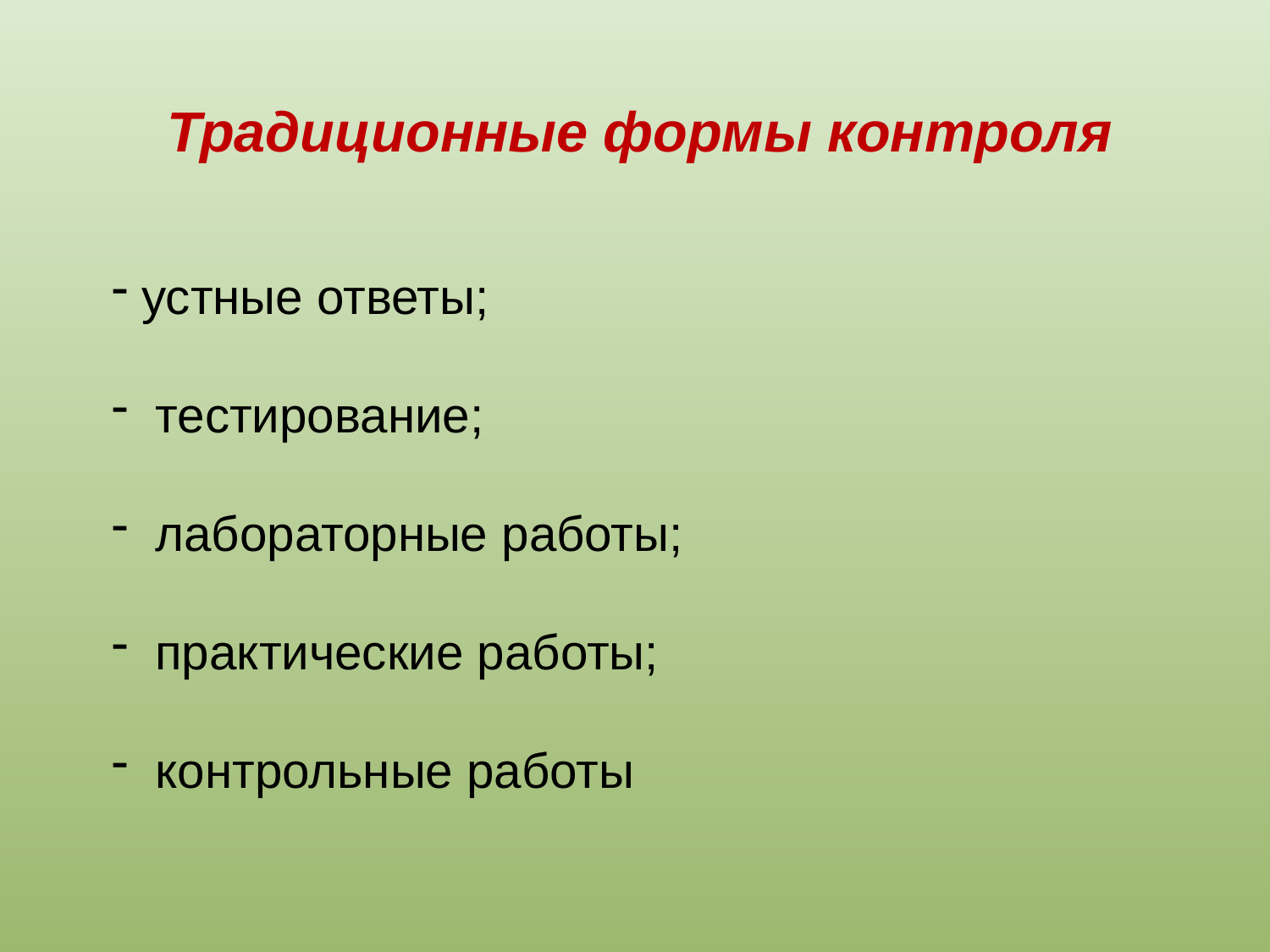

Традиционные формы контроля

устные ответы;

 тестирование;

 лабораторные работы;

 практические работы;

 контрольные работы